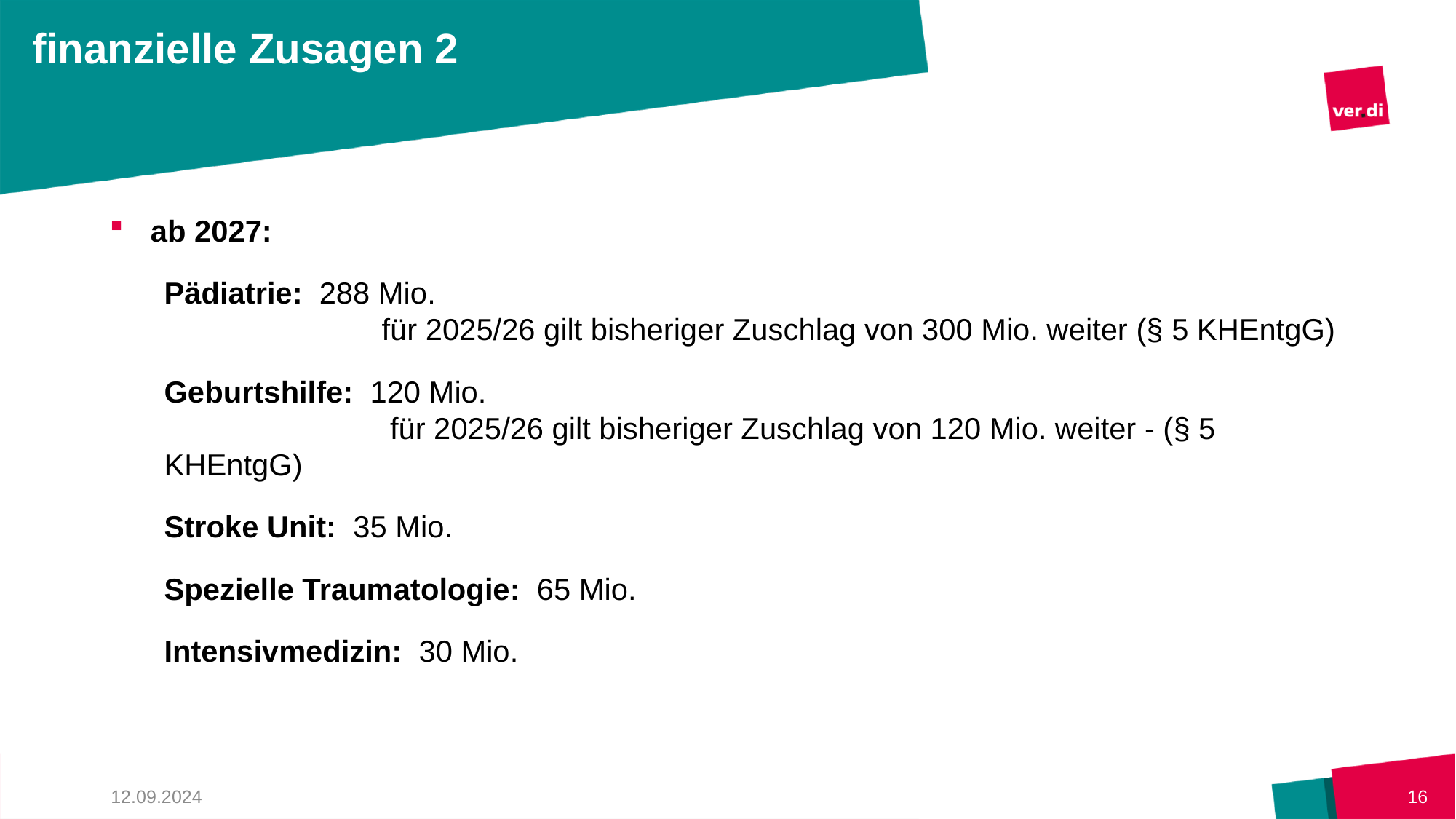

finanzielle Zusagen 2
# ab 2027:
Pädiatrie:  288 Mio.                                                                                                                                        für 2025/26 gilt bisheriger Zuschlag von 300 Mio. weiter (§ 5 KHEntgG)
Geburtshilfe:  120 Mio.                                                                                                                                   für 2025/26 gilt bisheriger Zuschlag von 120 Mio. weiter - (§ 5 KHEntgG)
Stroke Unit:  35 Mio.
Spezielle Traumatologie:  65 Mio.
Intensivmedizin:  30 Mio.

12.09.2024
16